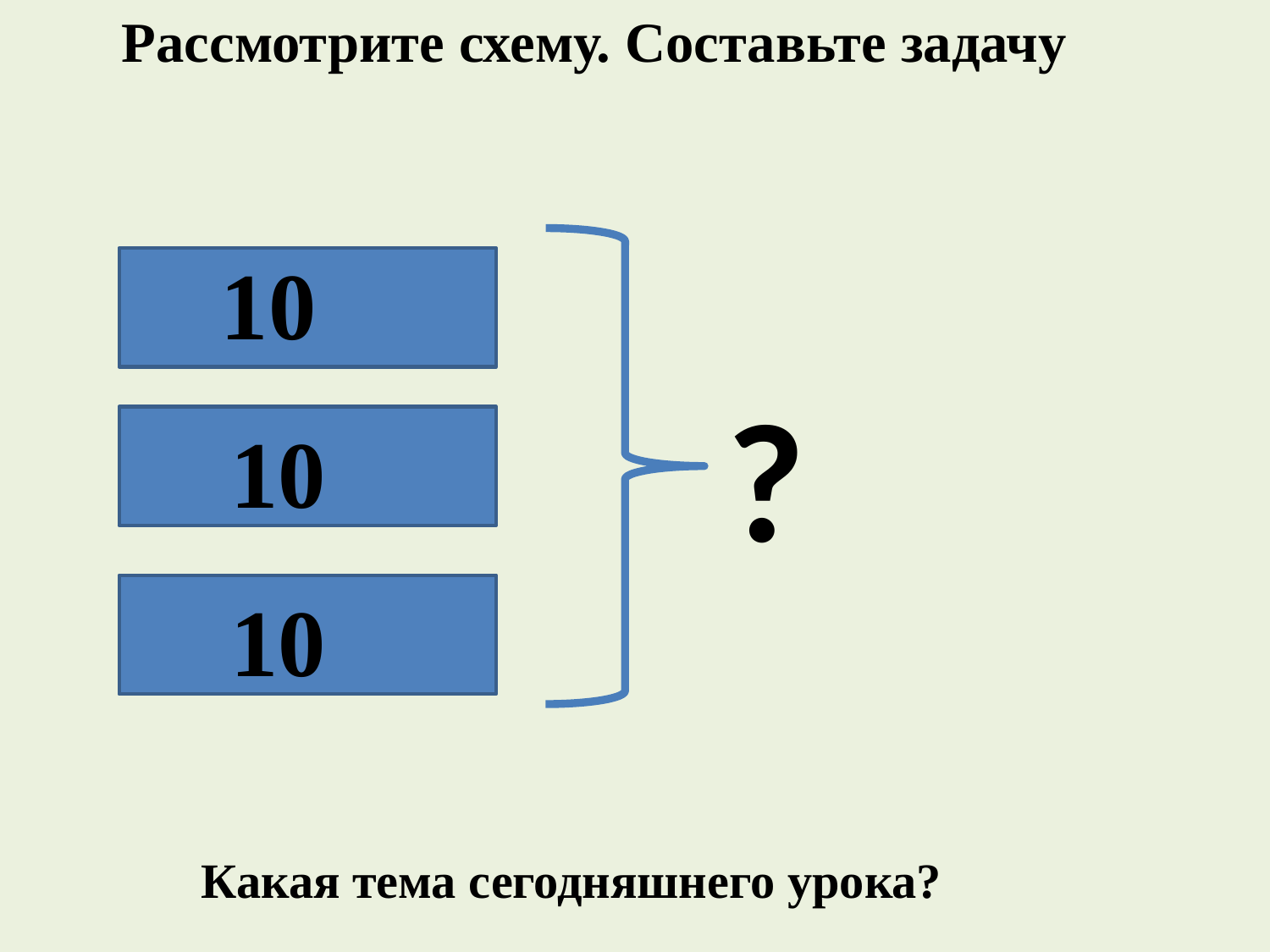

Рассмотрите схему. Составьте задачу

10

?

10

10

Какая тема сегодняшнего урока?